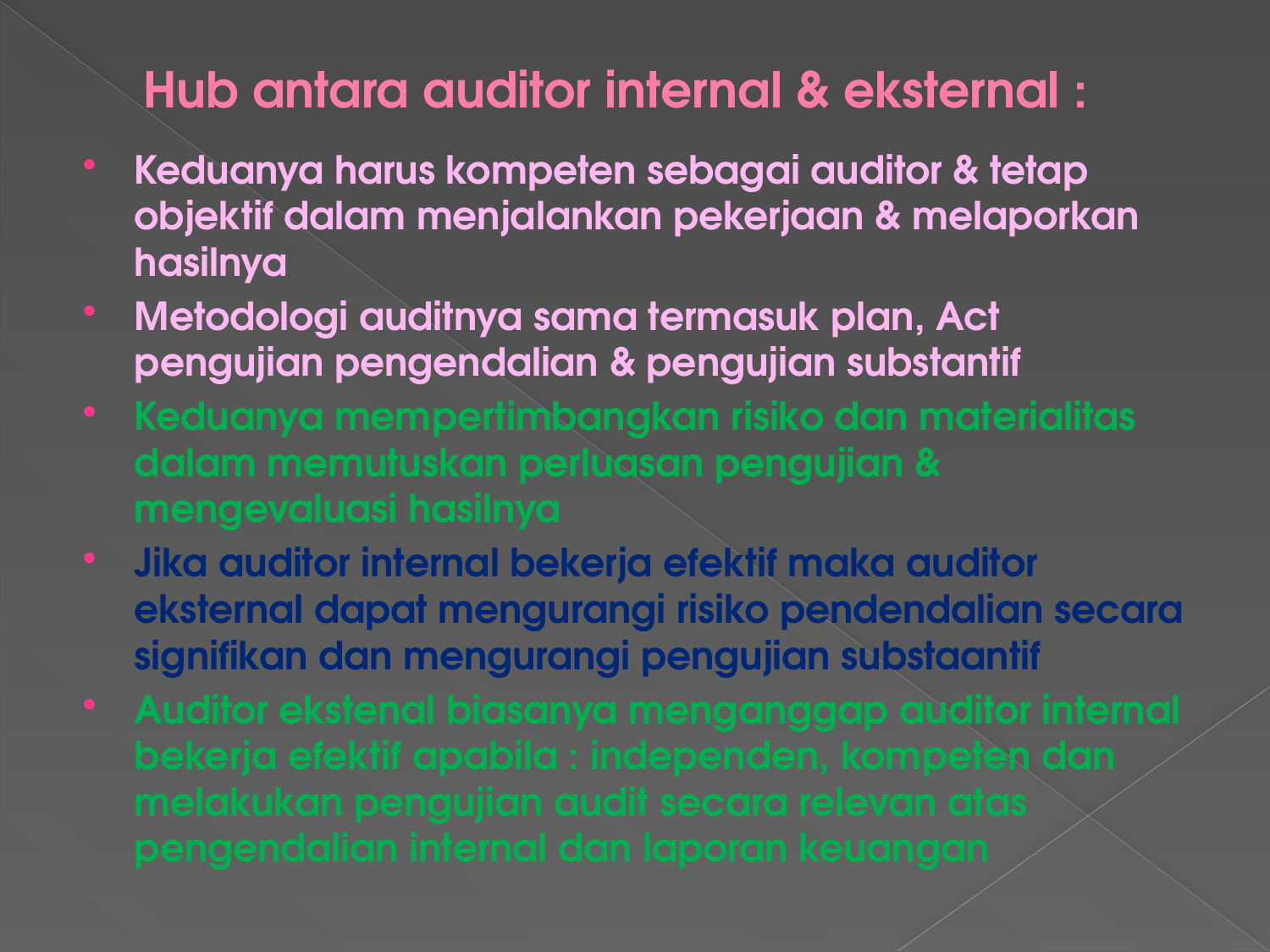

# Hub antara auditor internal & eksternal :
Keduanya harus kompeten sebagai auditor & tetap objektif dalam menjalankan pekerjaan & melaporkan hasilnya
Metodologi auditnya sama termasuk plan, Act pengujian pengendalian & pengujian substantif
Keduanya mempertimbangkan risiko dan materialitas dalam memutuskan perluasan pengujian & mengevaluasi hasilnya
Jika auditor internal bekerja efektif maka auditor eksternal dapat mengurangi risiko pendendalian secara signifikan dan mengurangi pengujian substaantif
Auditor ekstenal biasanya menganggap auditor internal bekerja efektif apabila : independen, kompeten dan melakukan pengujian audit secara relevan atas pengendalian internal dan laporan keuangan